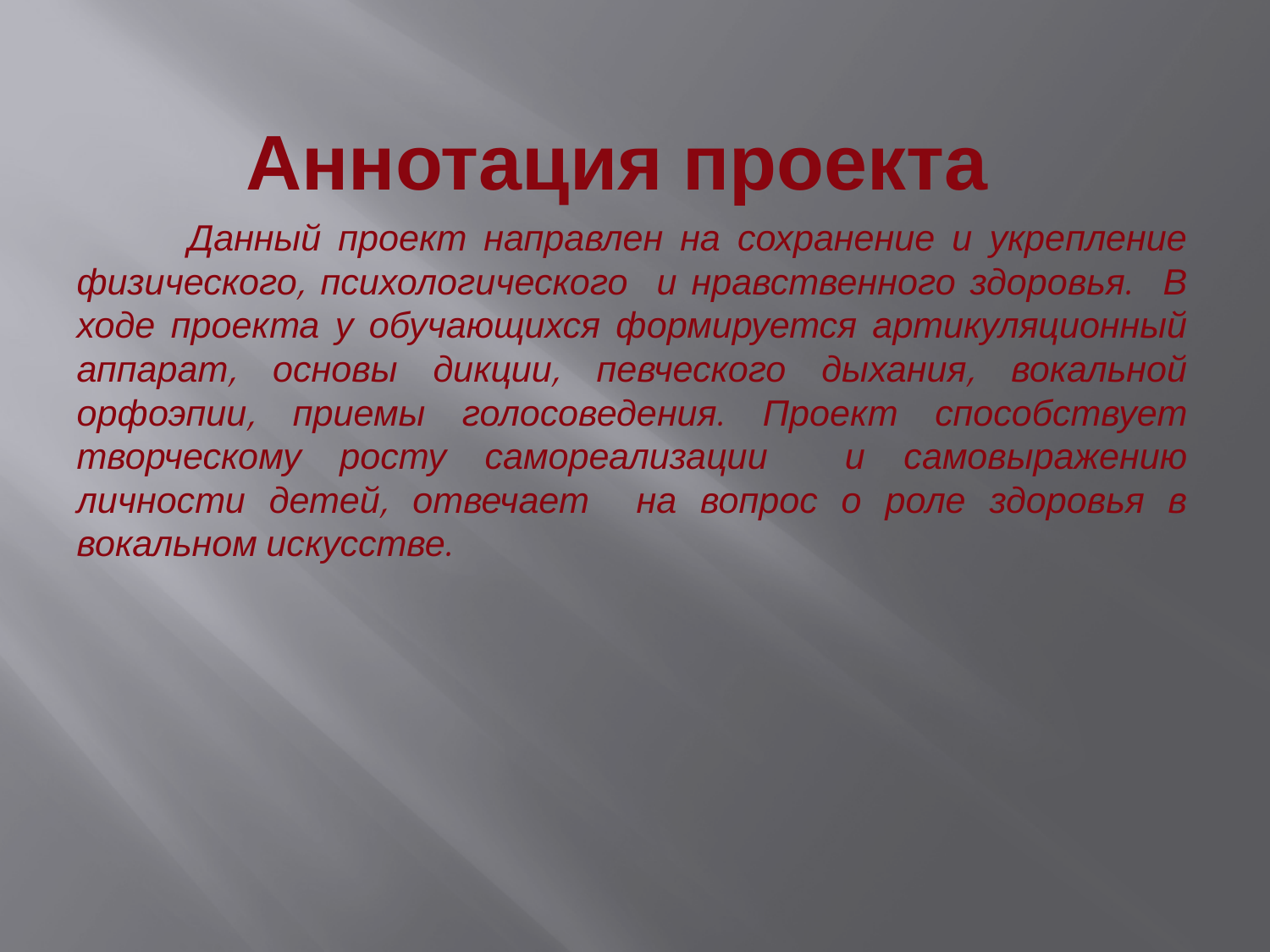

Аннотация проекта
           Данный проект направлен на сохранение и укрепление физического, психологического  и нравственного здоровья.  В ходе проекта у обучающихся формируется артикуляционный аппарат, основы дикции, певческого дыхания, вокальной орфоэпии, приемы голосоведения. Проект способствует творческому росту самореализации  и самовыражению личности детей, отвечает  на вопрос о роле здоровья в вокальном искусстве.